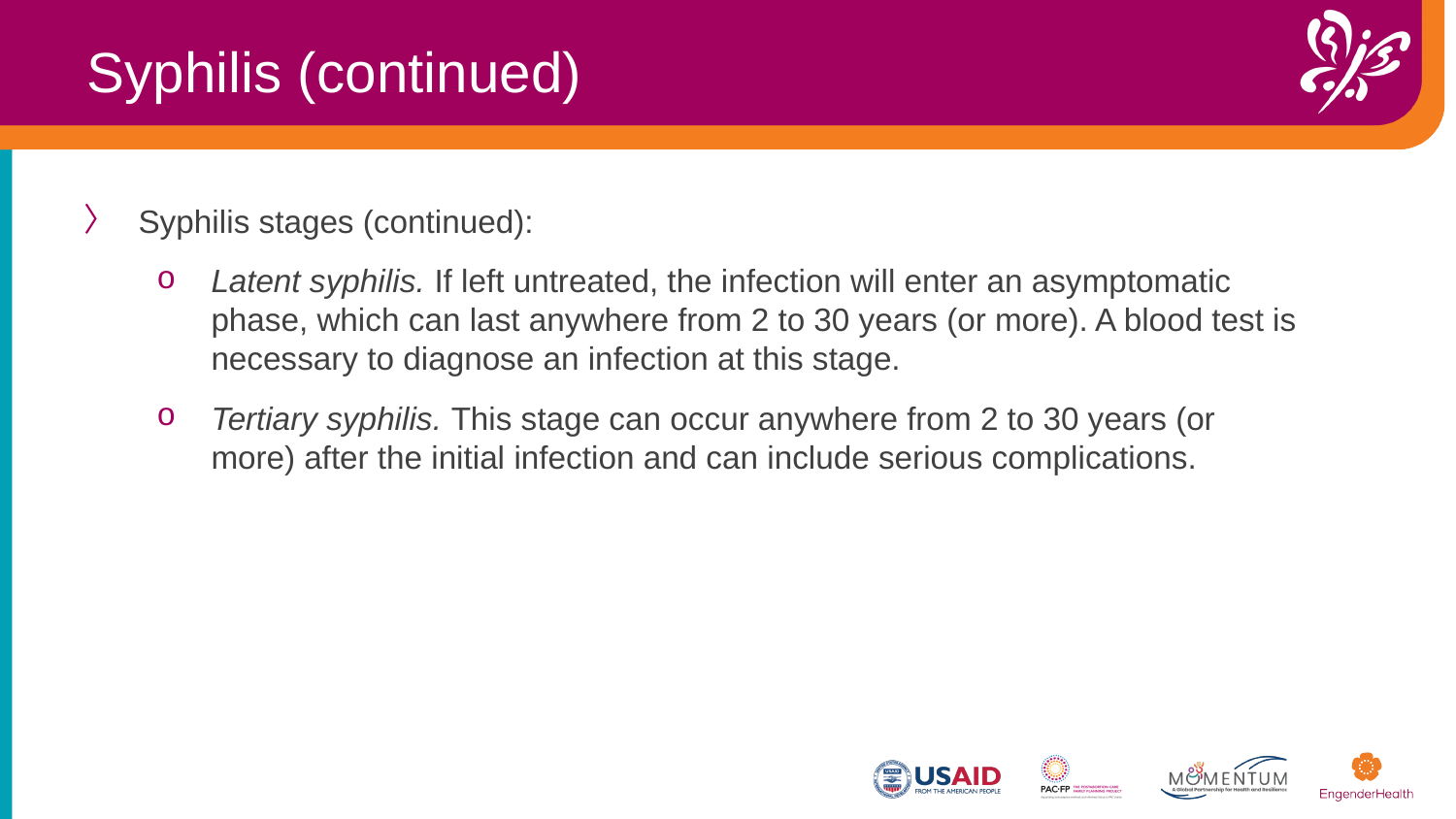

Syphilis (continued)
Syphilis stages (continued):
Latent syphilis. If left untreated, the infection will enter an asymptomatic phase, which can last anywhere from 2 to 30 years (or more). A blood test is necessary to diagnose an infection at this stage.
Tertiary syphilis. This stage can occur anywhere from 2 to 30 years (or more) after the initial infection and can include serious complications.